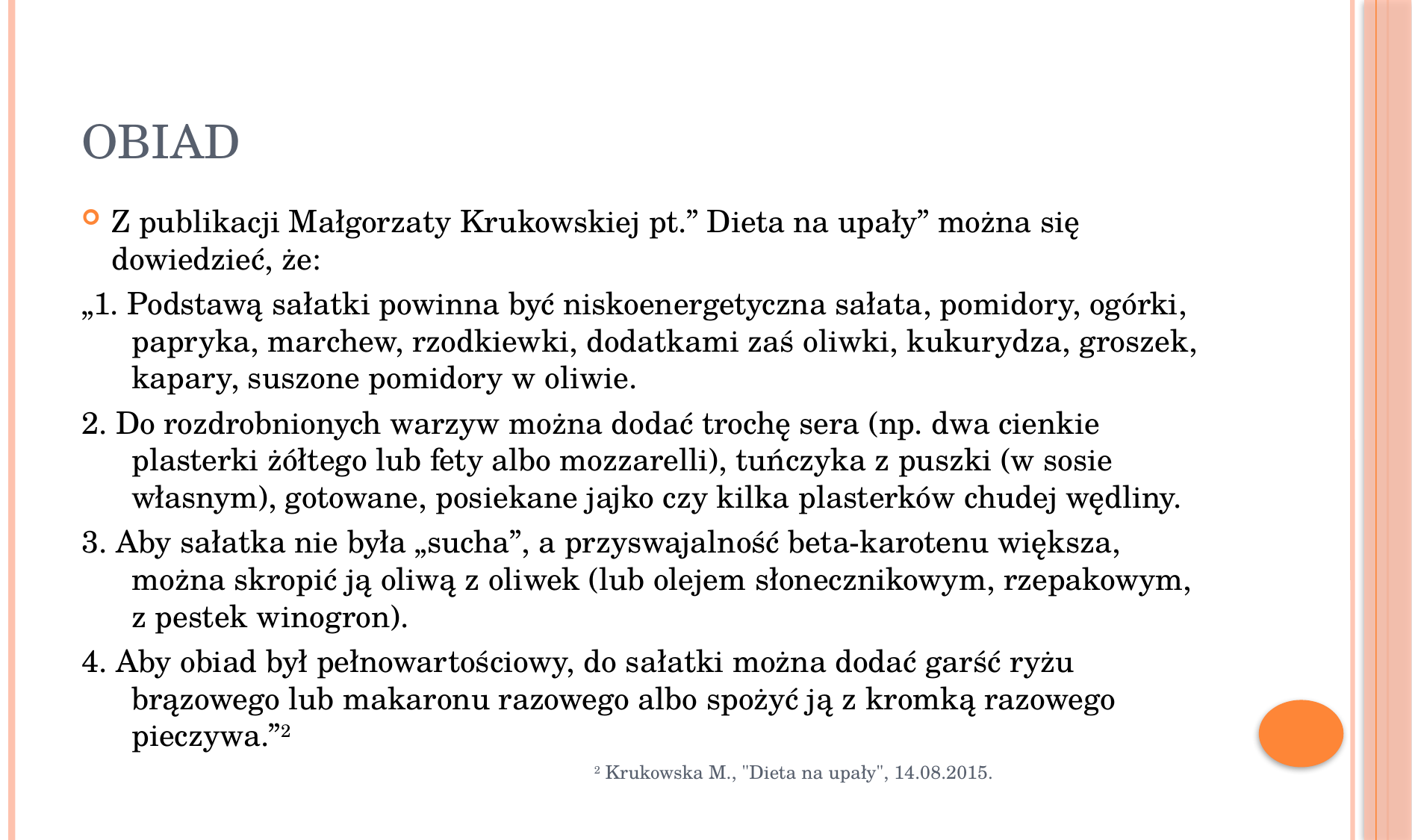

# Obiad
Z publikacji Małgorzaty Krukowskiej pt.” Dieta na upały” można się dowiedzieć, że:
„1. Podstawą sałatki powinna być niskoenergetyczna sałata, pomidory, ogórki, papryka, marchew, rzodkiewki, dodatkami zaś oliwki, kukurydza, groszek, kapary, suszone pomidory w oliwie.
2. Do rozdrobnionych warzyw można dodać trochę sera (np. dwa cienkie plasterki żółtego lub fety albo mozzarelli), tuńczyka z puszki (w sosie własnym), gotowane, posiekane jajko czy kilka plasterków chudej wędliny.
3. Aby sałatka nie była „sucha”, a przyswajalność beta-karotenu większa, można skropić ją oliwą z oliwek (lub olejem słonecznikowym, rzepakowym, z pestek winogron).
4. Aby obiad był pełnowartościowy, do sałatki można dodać garść ryżu brązowego lub makaronu razowego albo spożyć ją z kromką razowego pieczywa.”2

2 Krukowska M., "Dieta na upały", 14.08.2015.